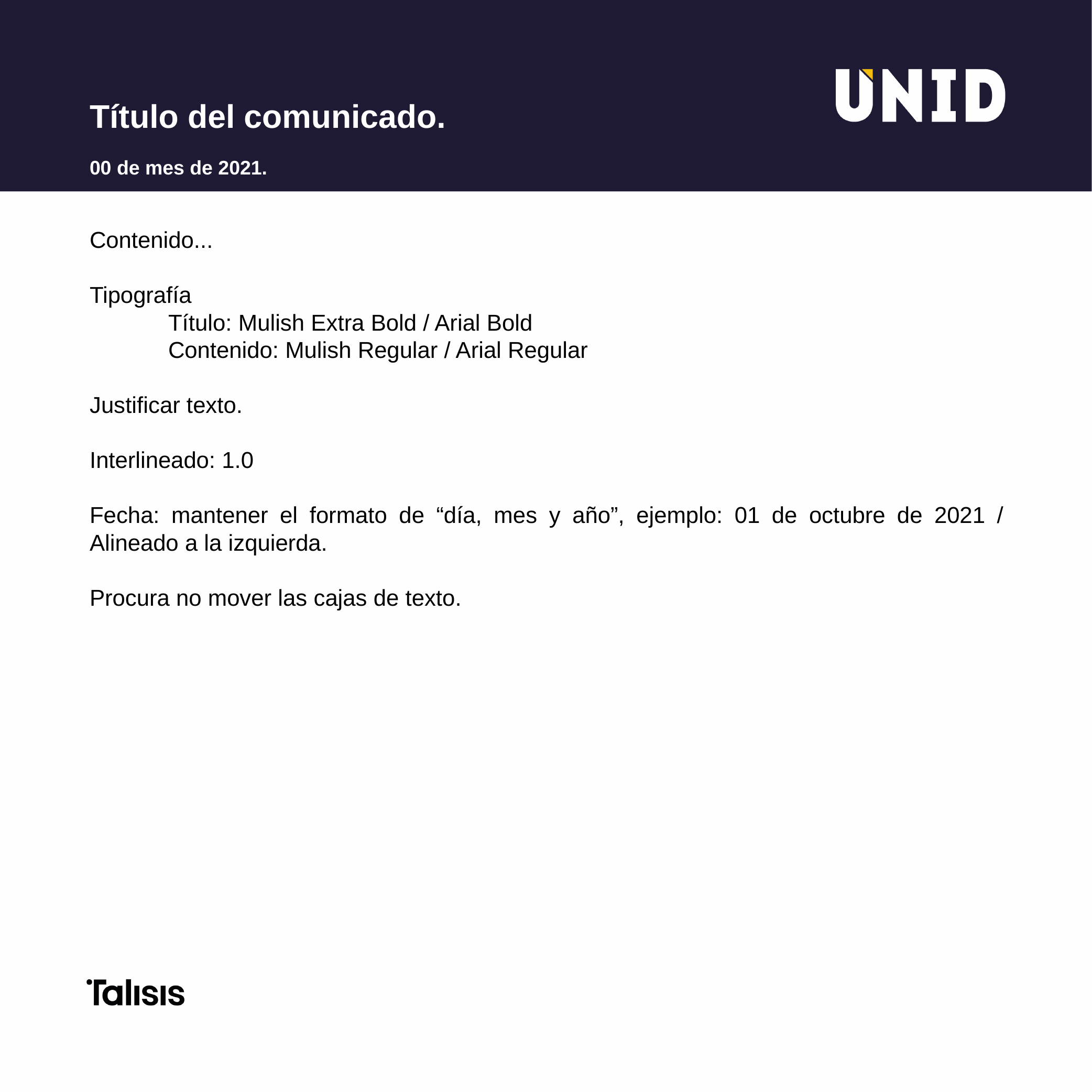

Título del comunicado.
00 de mes de 2021.
Contenido...

Tipografía
	Título: Mulish Extra Bold / Arial Bold
	Contenido: Mulish Regular / Arial Regular

Justificar texto.

Interlineado: 1.0

Fecha: mantener el formato de “día, mes y año”, ejemplo: 01 de octubre de 2021 / Alineado a la izquierda.

Procura no mover las cajas de texto.